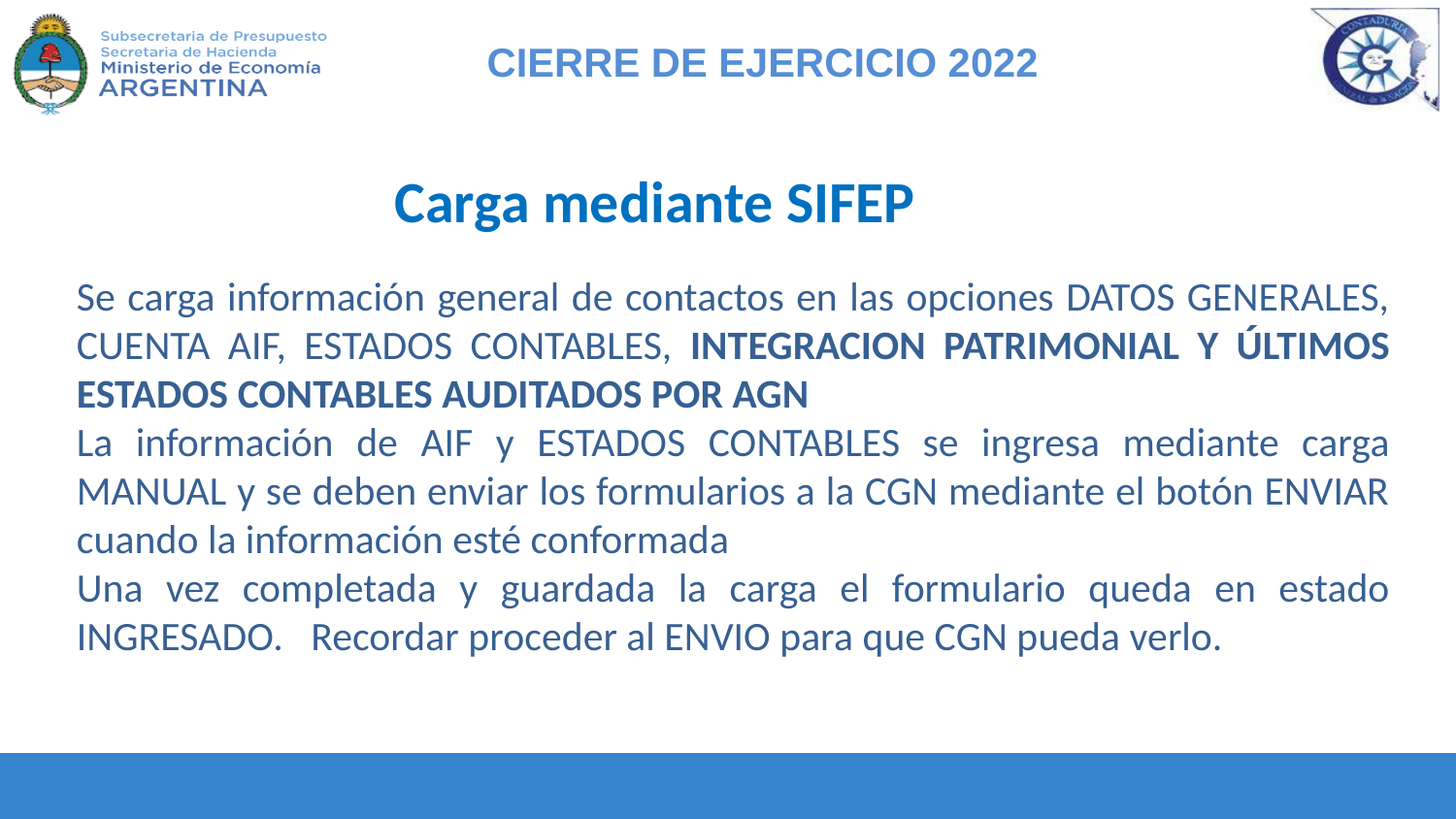

Carga mediante SIFEP
Se carga información general de contactos en las opciones DATOS GENERALES, CUENTA AIF, ESTADOS CONTABLES, INTEGRACION PATRIMONIAL Y ÚLTIMOS ESTADOS CONTABLES AUDITADOS POR AGN
La información de AIF y ESTADOS CONTABLES se ingresa mediante carga MANUAL y se deben enviar los formularios a la CGN mediante el botón ENVIAR cuando la información esté conformada
Una vez completada y guardada la carga el formulario queda en estado INGRESADO.   Recordar proceder al ENVIO para que CGN pueda verlo.